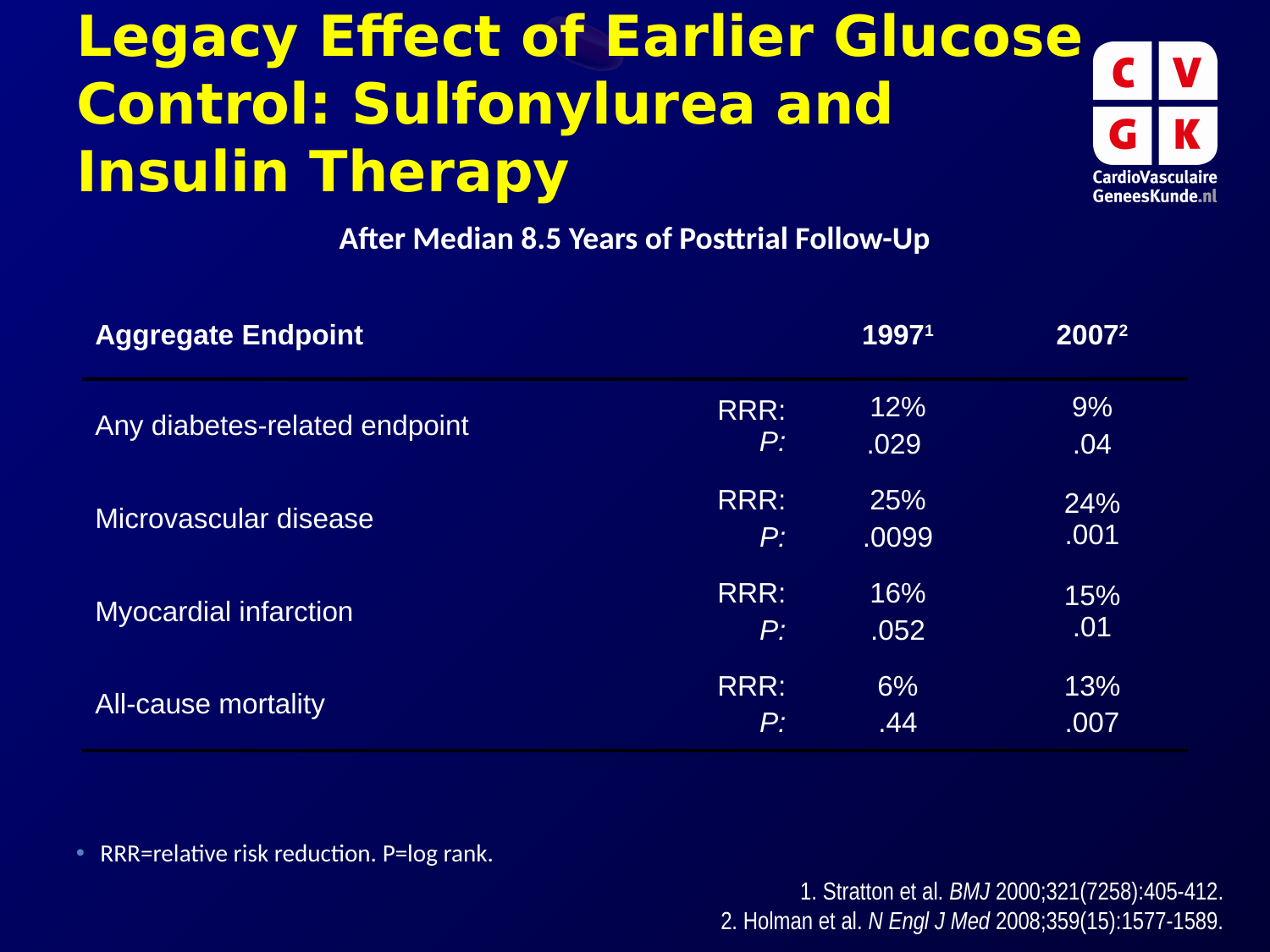

Legacy Effect of Earlier Glucose Control: Sulfonylurea and Insulin Therapy
After Median 8.5 Years of Posttrial Follow-Up
| Aggregate Endpoint |  | 19971 | 20072 |
| --- | --- | --- | --- |
| Any diabetes-related endpoint | RRR: P: | 12% .029 | 9% .04 |
| Microvascular disease | RRR: P: | 25% .0099 | 24% .001 |
| Myocardial infarction | RRR: P: | 16% .052 | 15% .01 |
| All-cause mortality | RRR: P: | 6% .44 | 13% .007 |
RRR=relative risk reduction. P=log rank.
1. Stratton et al. BMJ 2000;321(7258):405-412.
2. Holman et al. N Engl J Med 2008;359(15):1577-1589.